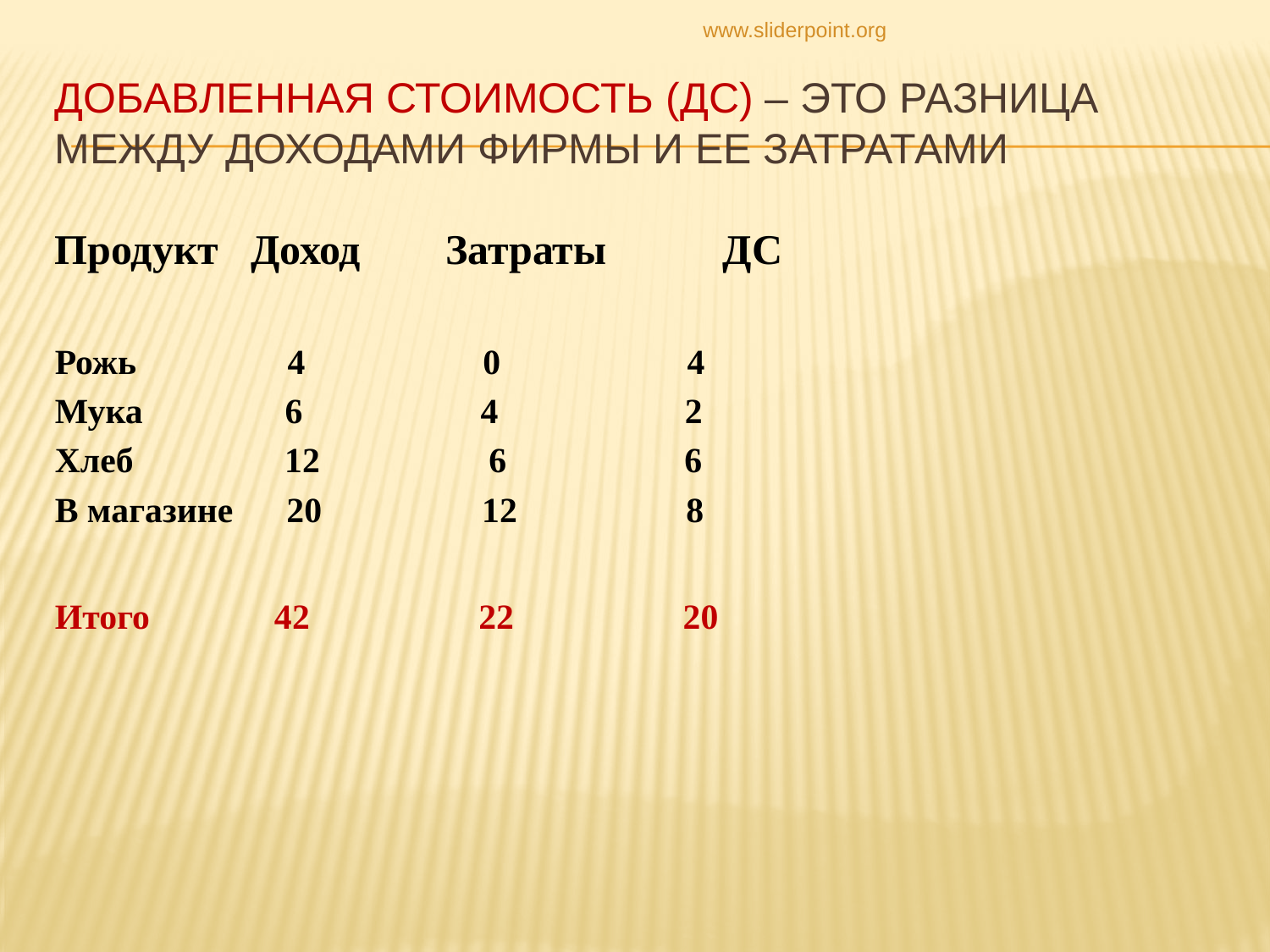

www.sliderpoint.org
# Добавленная стоимость (ДС) – это разница между доходами фирмы и ее затратами
Продукт   Доход        Затраты           ДС

Рожь                 4                    0                     4
Мука                6                    4                     2
Хлеб                 12                   6                    6
В магазине      20                  12                   8

Итого              42                   22                   20